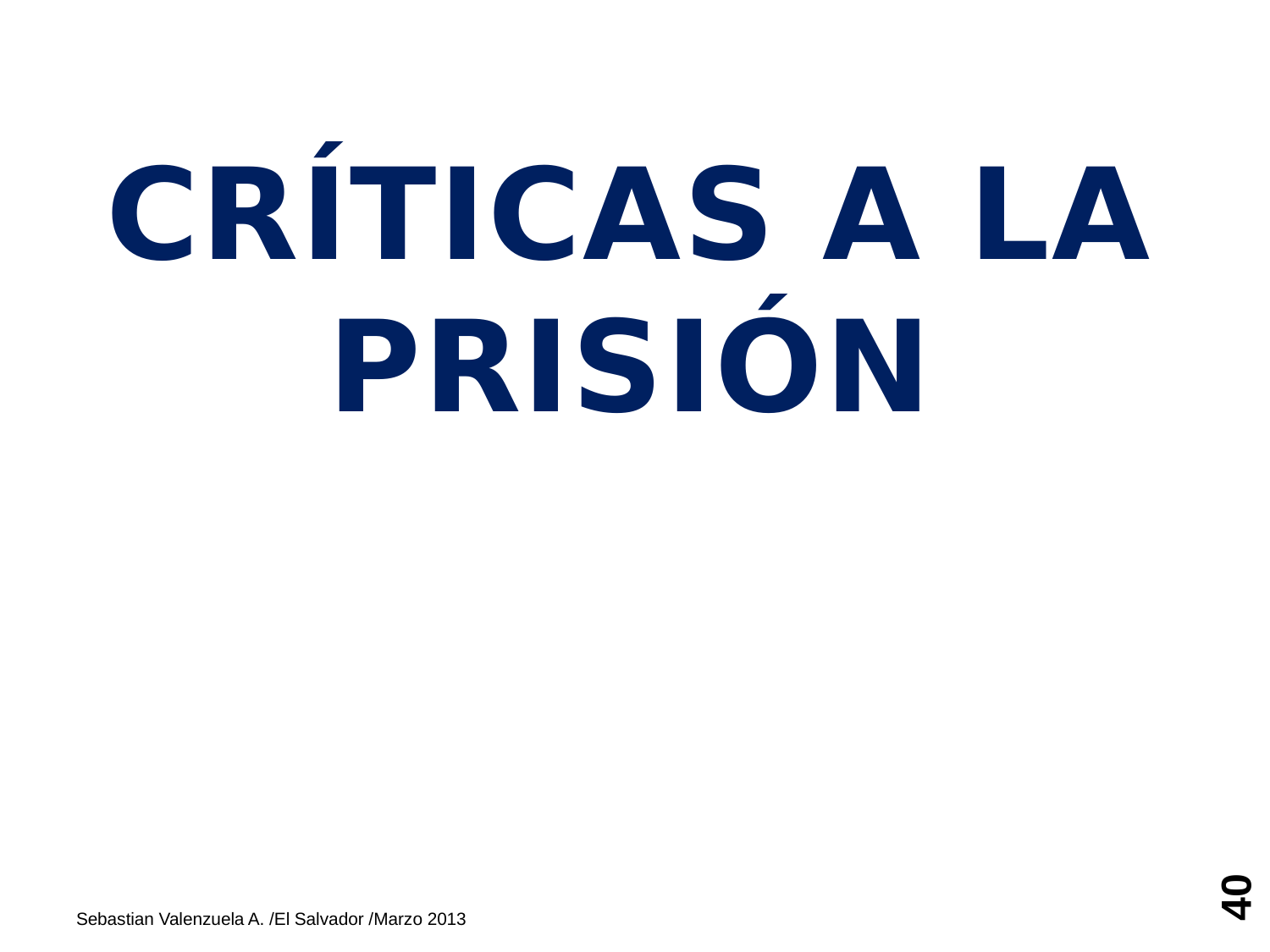

#
CRÍTICAS A LA PRISIÓN
40
Sebastian Valenzuela A. /El Salvador /Marzo 2013